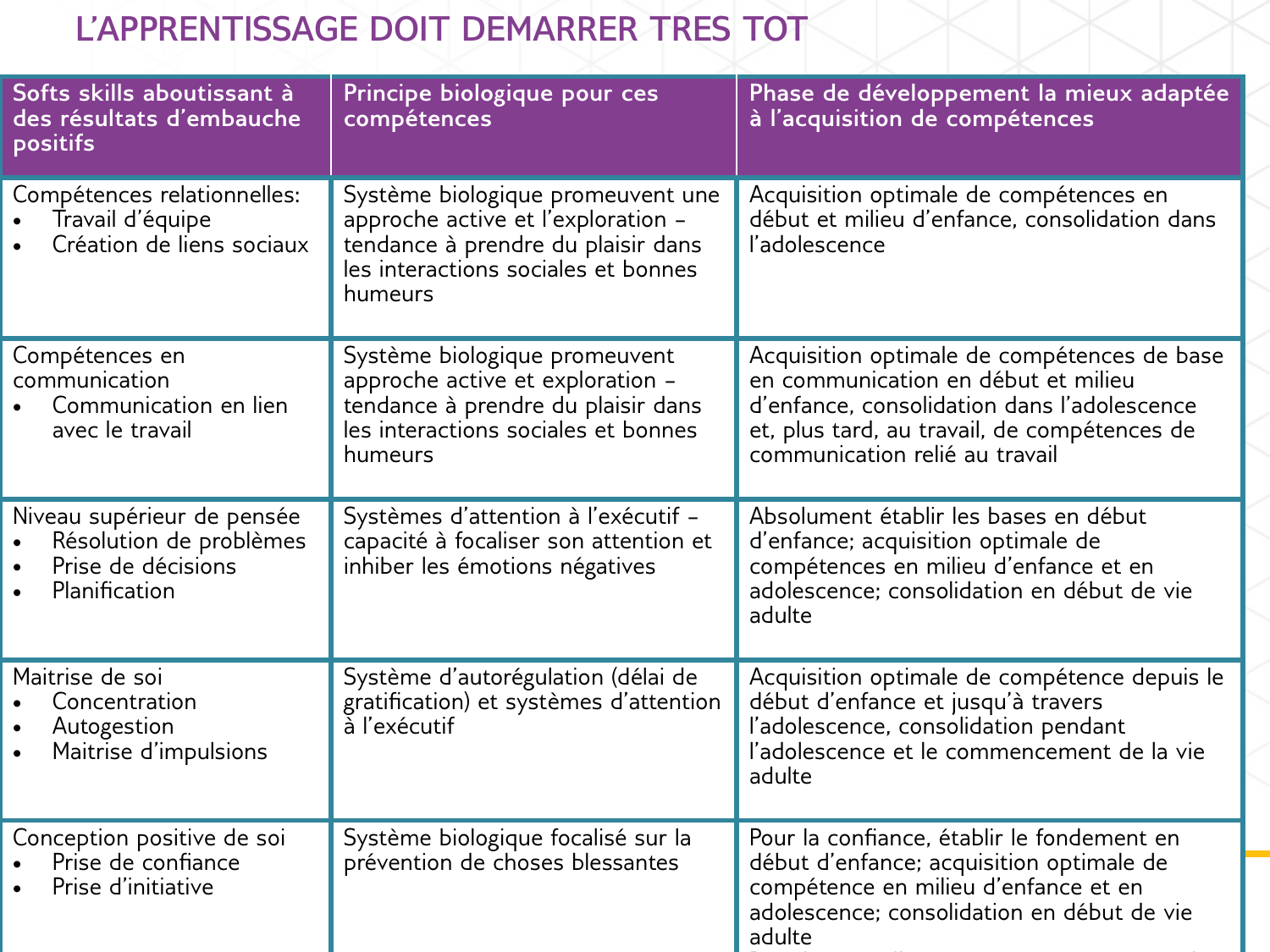

L’APPRENTISSAGE DOIT DEMARRER TRES TOT
| Softs skills aboutissant à des résultats d’embauche positifs | Principe biologique pour ces compétences | Phase de développement la mieux adaptée à l’acquisition de compétences |
| --- | --- | --- |
| Compétences relationnelles: Travail d’équipe Création de liens sociaux | Système biologique promeuvent une approche active et l’exploration – tendance à prendre du plaisir dans les interactions sociales et bonnes humeurs | Acquisition optimale de compétences en début et milieu d’enfance, consolidation dans l’adolescence |
| Compétences en communication Communication en lien avec le travail | Système biologique promeuvent approche active et exploration – tendance à prendre du plaisir dans les interactions sociales et bonnes humeurs | Acquisition optimale de compétences de base en communication en début et milieu d’enfance, consolidation dans l’adolescence et, plus tard, au travail, de compétences de communication relié au travail |
| Niveau supérieur de pensée Résolution de problèmes Prise de décisions Planification | Systèmes d’attention à l’exécutif – capacité à focaliser son attention et inhiber les émotions négatives | Absolument établir les bases en début d’enfance; acquisition optimale de compétences en milieu d’enfance et en adolescence; consolidation en début de vie adulte |
| Maitrise de soi Concentration Autogestion Maitrise d’impulsions | Système d’autorégulation (délai de gratification) et systèmes d’attention à l’exécutif | Acquisition optimale de compétence depuis le début d’enfance et jusqu’à travers l’adolescence, consolidation pendant l’adolescence et le commencement de la vie adulte |
| Conception positive de soi Prise de confiance Prise d’initiative | Système biologique focalisé sur la prévention de choses blessantes | Pour la confiance, établir le fondement en début d’enfance; acquisition optimale de compétence en milieu d’enfance et en adolescence; consolidation en début de vie adulte Pour la prise d’initiative, acquisition optimale de compétences à tout moment. |